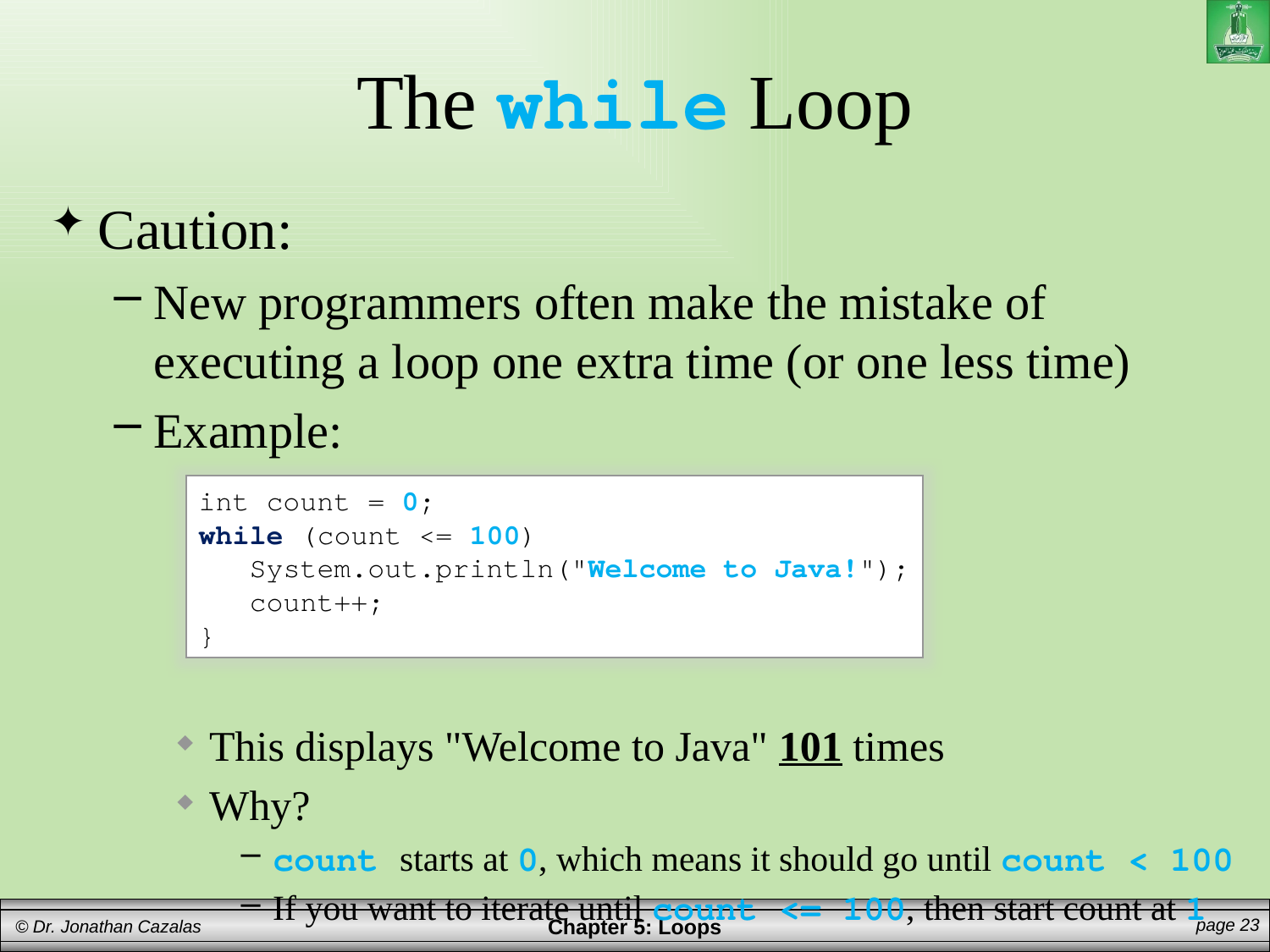

# The while Loop
Caution:
New programmers often make the mistake of executing a loop one extra time (or one less time)
Example:

This displays "Welcome to Java" 101 times
Why?
count starts at 0, which means it should go until count < 100
If you want to iterate until count <= 100, then start count at 1
int count = 0;
while (count <= 100)
   System.out.println("Welcome to Java!");
   count++;
}